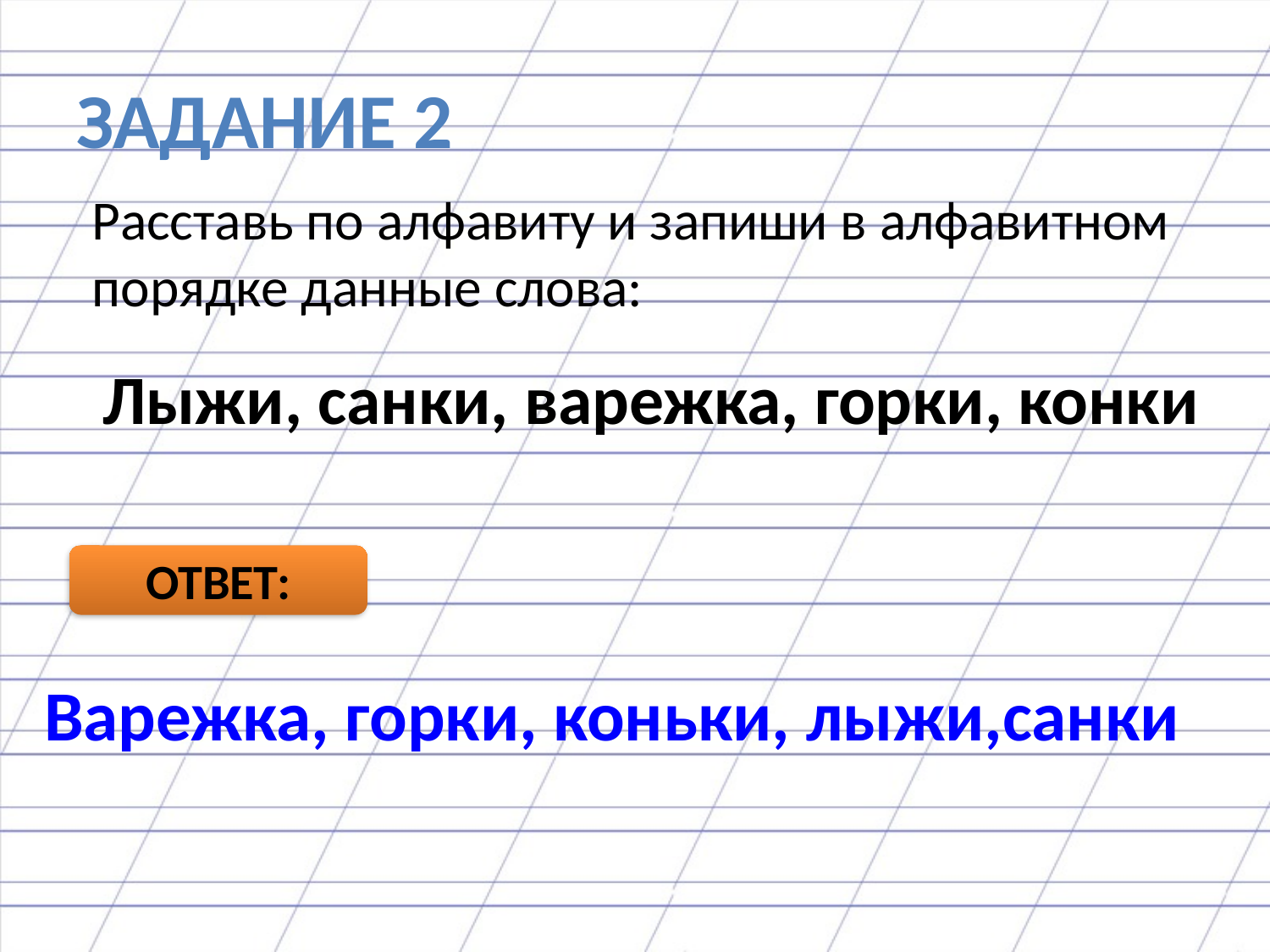

# ЗАДАНИЕ 2
Расставь по алфавиту и запиши в алфавитном порядке данные слова:

Лыжи, санки, варежка, горки, конки
ОТВЕТ:
Варежка, горки, коньки, лыжи,санки